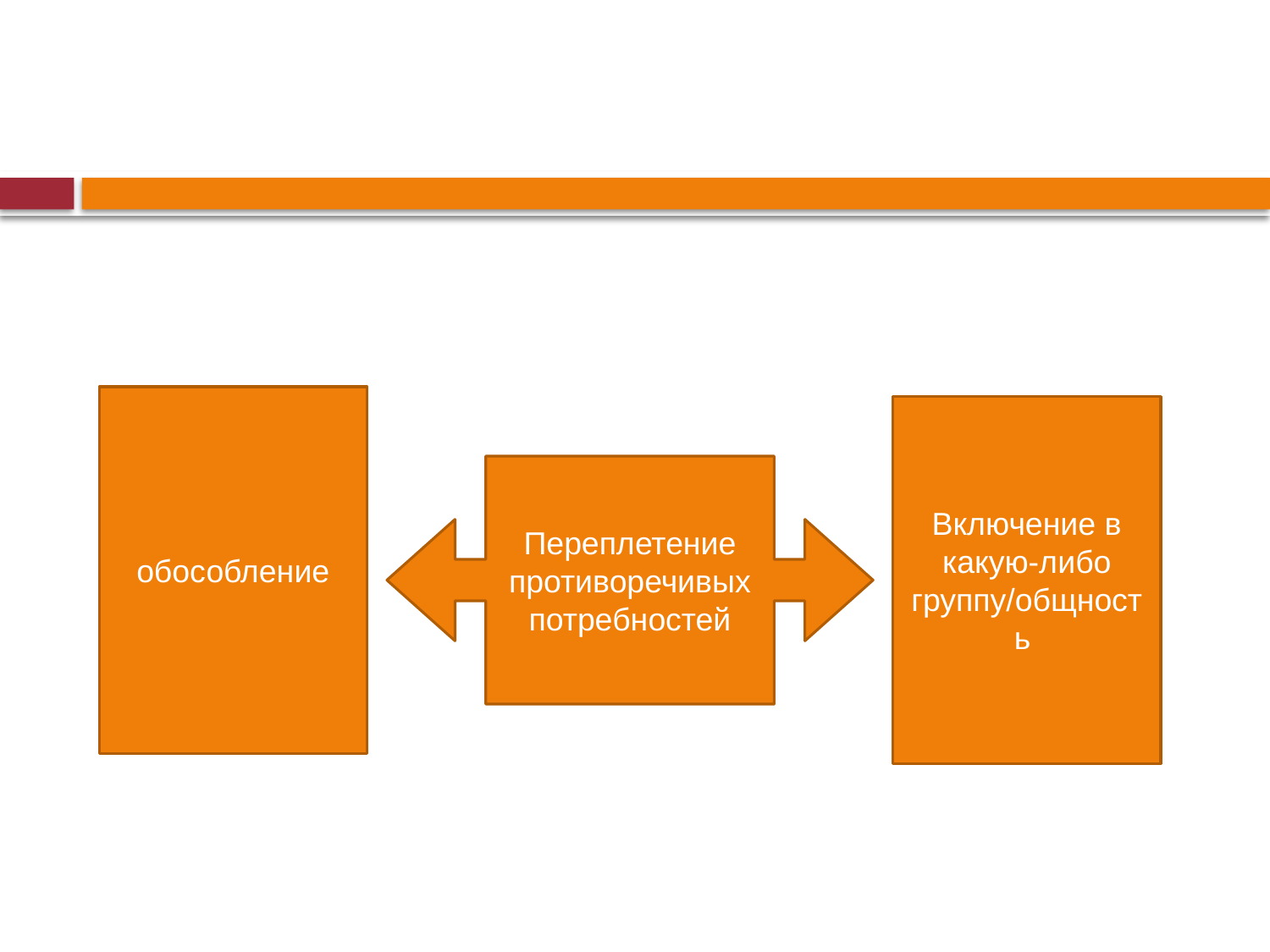

#

обособление
Включение в какую-либо группу/общность
Переплетение противоречивых потребностей